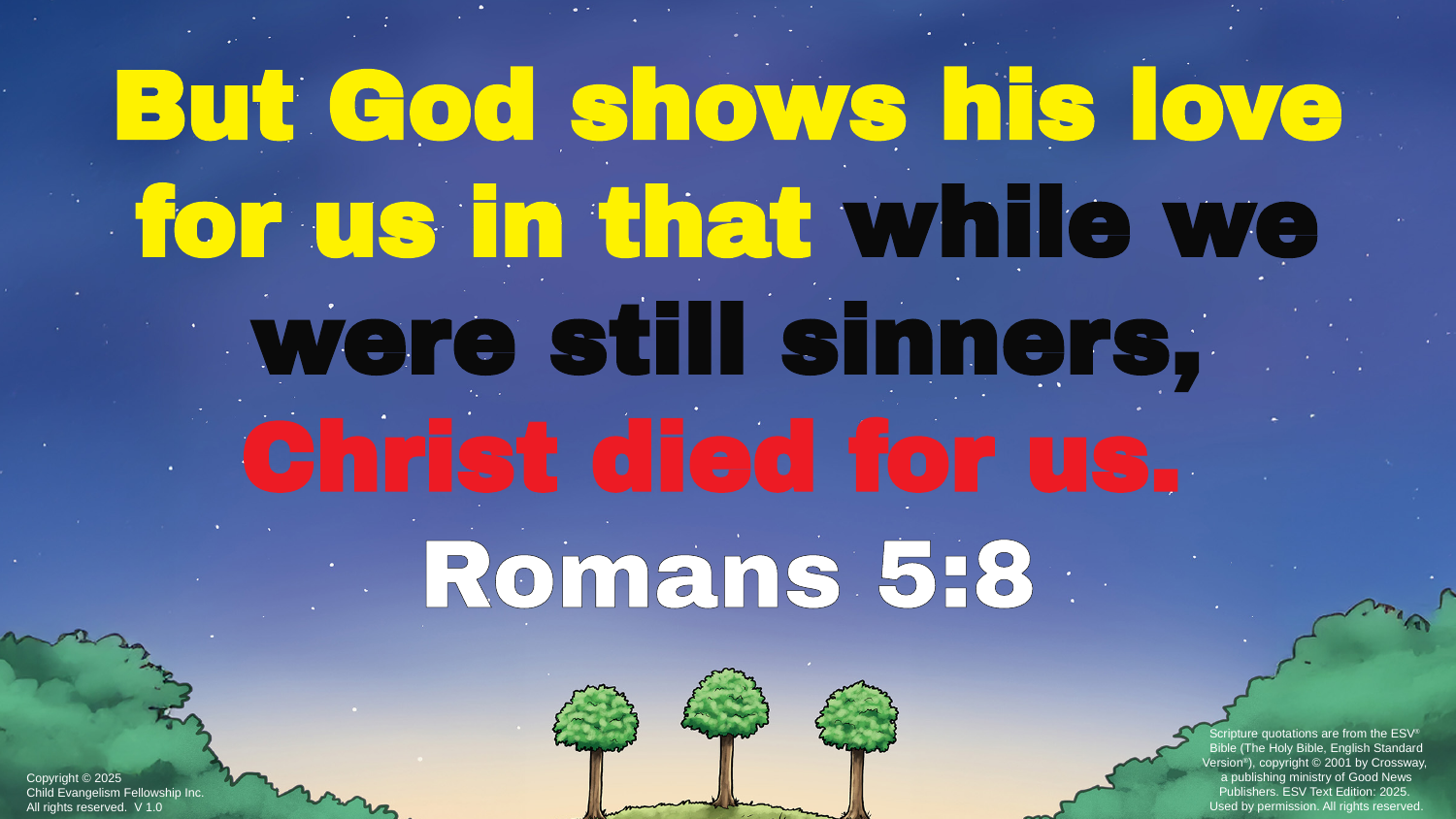

But God shows his love for us in that while we were still sinners,
Christ died for us.
Romans 5:8
Scripture quotations are from the ESV®
Bible (The Holy Bible, English Standard Version®), copyright © 2001 by Crossway,
a publishing ministry of Good News Publishers. ESV Text Edition: 2025.
Used by permission. All rights reserved.
Copyright © 2025
Child Evangelism Fellowship Inc.
All rights reserved.  V 1.0